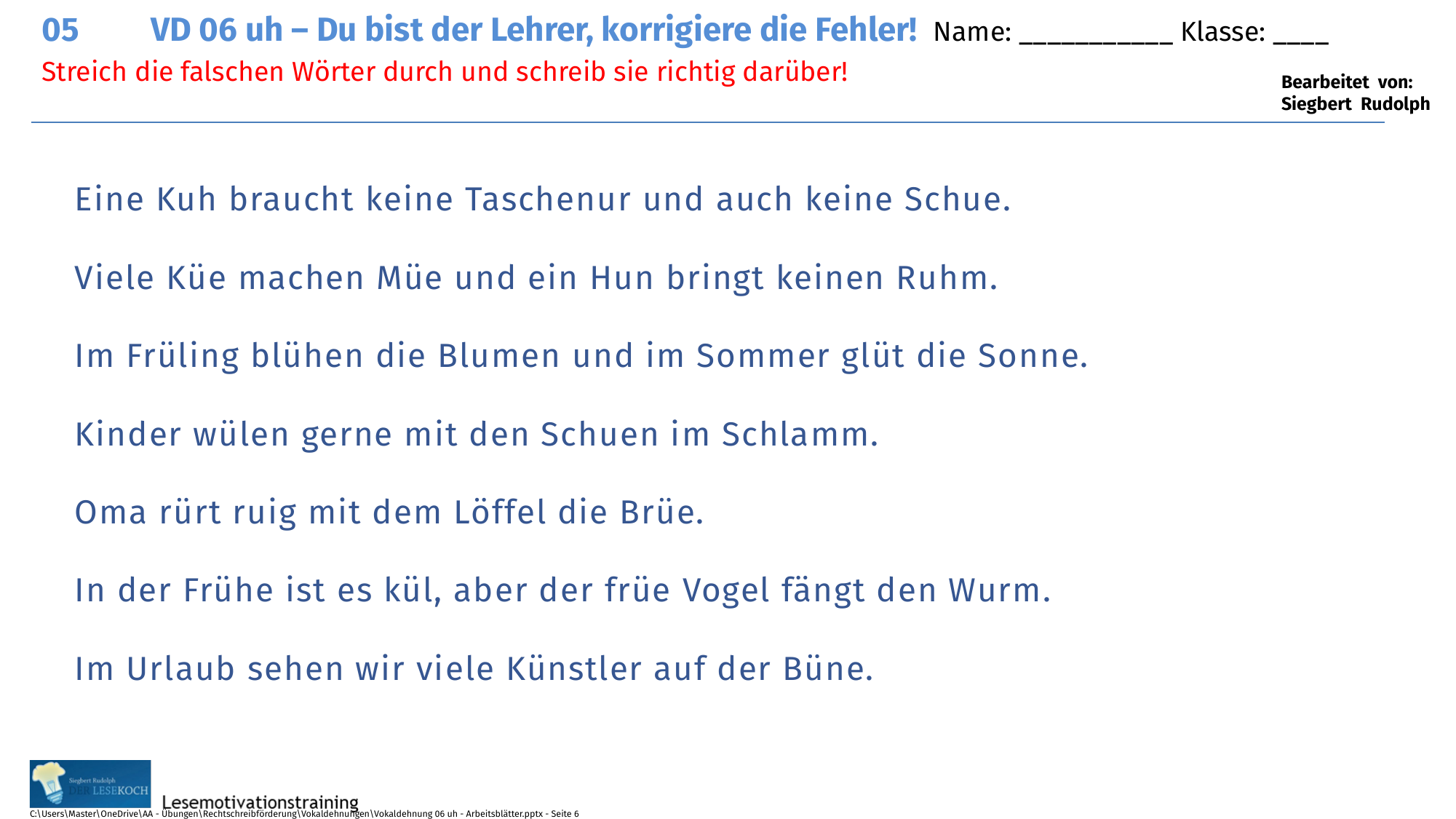

05	VD 06 uh – Du bist der Lehrer, korrigiere die Fehler!  Name: ___________ Klasse: ____
6
Streich die falschen Wörter durch und schreib sie richtig darüber!
Eine Kuh braucht keine Taschenur und auch keine Schue.
Viele Küe machen Müe und ein Hun bringt keinen Ruhm.
Im Früling blühen die Blumen und im Sommer glüt die Sonne.
Kinder wülen gerne mit den Schuen im Schlamm.
Oma rürt ruig mit dem Löffel die Brüe.
In der Frühe ist es kül, aber der früe Vogel fängt den Wurm.
Im Urlaub sehen wir viele Künstler auf der Büne.

C:\Users\Master\OneDrive\AA - Übungen\Rechtschreibförderung\Vokaldehnungen\Vokaldehnung 06 uh - Arbeitsblätter.pptx - Seite 6